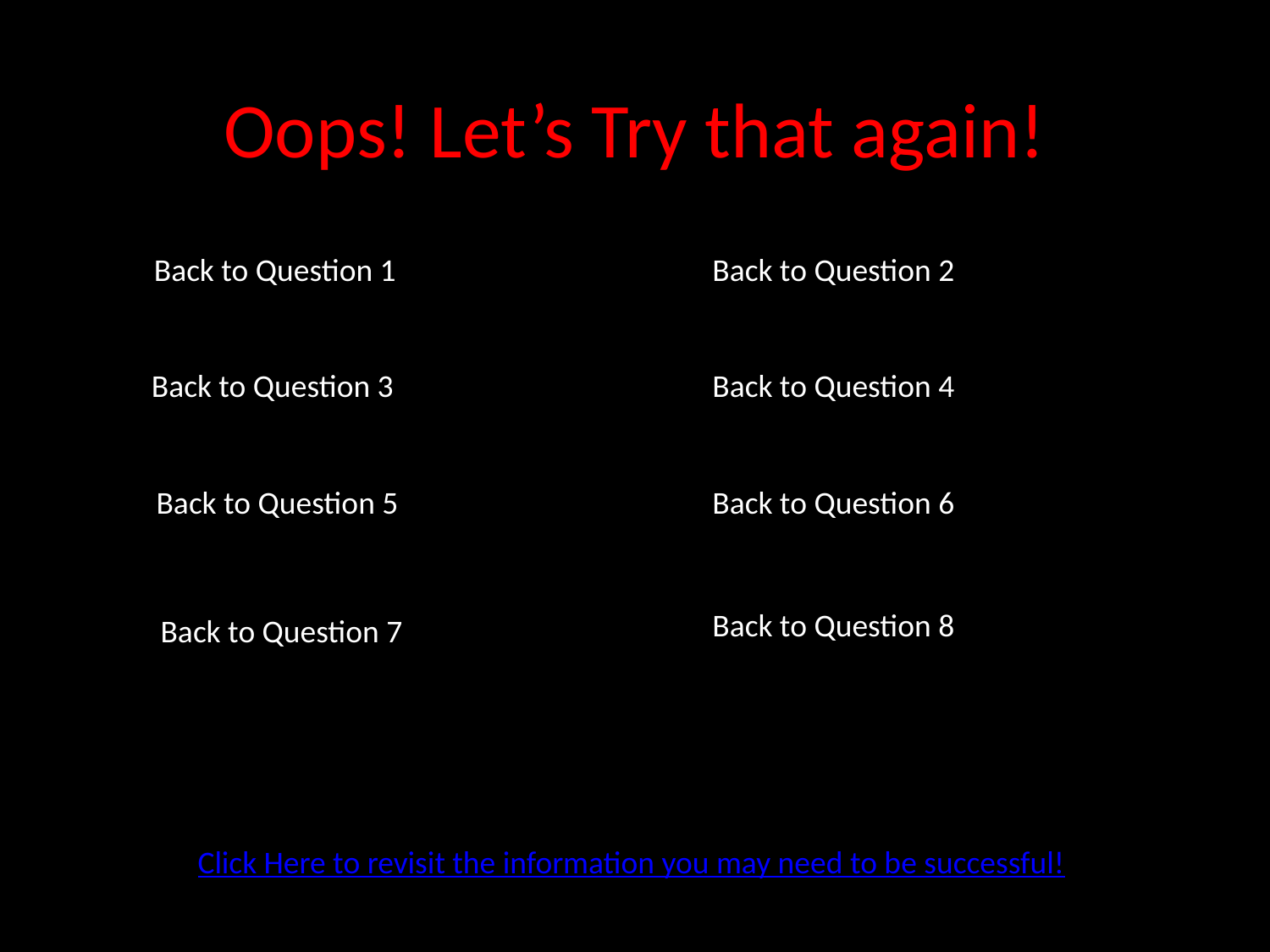

Oops! Let’s Try that again!
Back to Question 1
Back to Question 2
Back to Question 3
Back to Question 4
Back to Question 5
Back to Question 6
Back to Question 8
Back to Question 7
Click Here to revisit the information you may need to be successful!